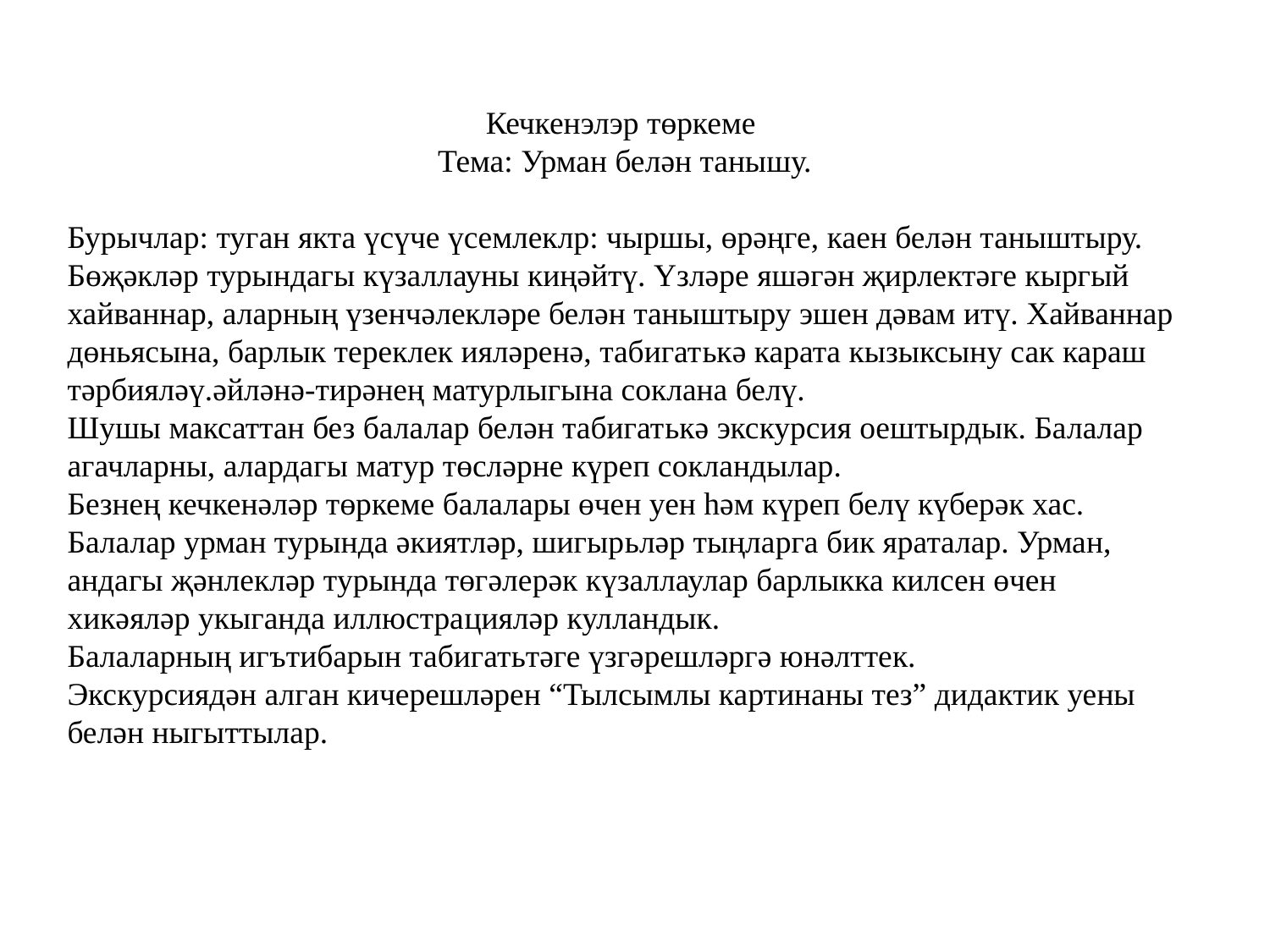

Кечкенэлэр төркеме
Тема: Урман белән танышу.

Бурычлар: туган якта үсүче үсемлеклр: чыршы, өрәңге, каен белән таныштыру. Бөҗәкләр турындагы күзаллауны киңәйтү. Үзләре яшәгән җирлектәге кыргый хайваннар, аларның үзенчәлекләре белән таныштыру эшен дәвам итү. Хайваннар дөньясына, барлык тереклек ияләренә, табигатькә карата кызыксыну сак караш тәрбияләү.әйләнә-тирәнең матурлыгына соклана белү.
Шушы максаттан без балалар белән табигатькә экскурсия оештырдык. Балалар агачларны, алардагы матур төсләрне күреп сокландылар.
Безнең кечкенәләр төркеме балалары өчен уен һәм күреп белү күберәк хас. Балалар урман турында әкиятләр, шигырьләр тыңларга бик яраталар. Урман, андагы җәнлекләр турында төгәлерәк күзаллаулар барлыкка килсен өчен хикәяләр укыганда иллюстрацияләр кулландык.
Балаларның игътибарын табигатьтәге үзгәрешләргә юнәлттек.
Экскурсиядән алган кичерешләрен “Тылсымлы картинаны тез” дидактик уены белән ныгыттылар.